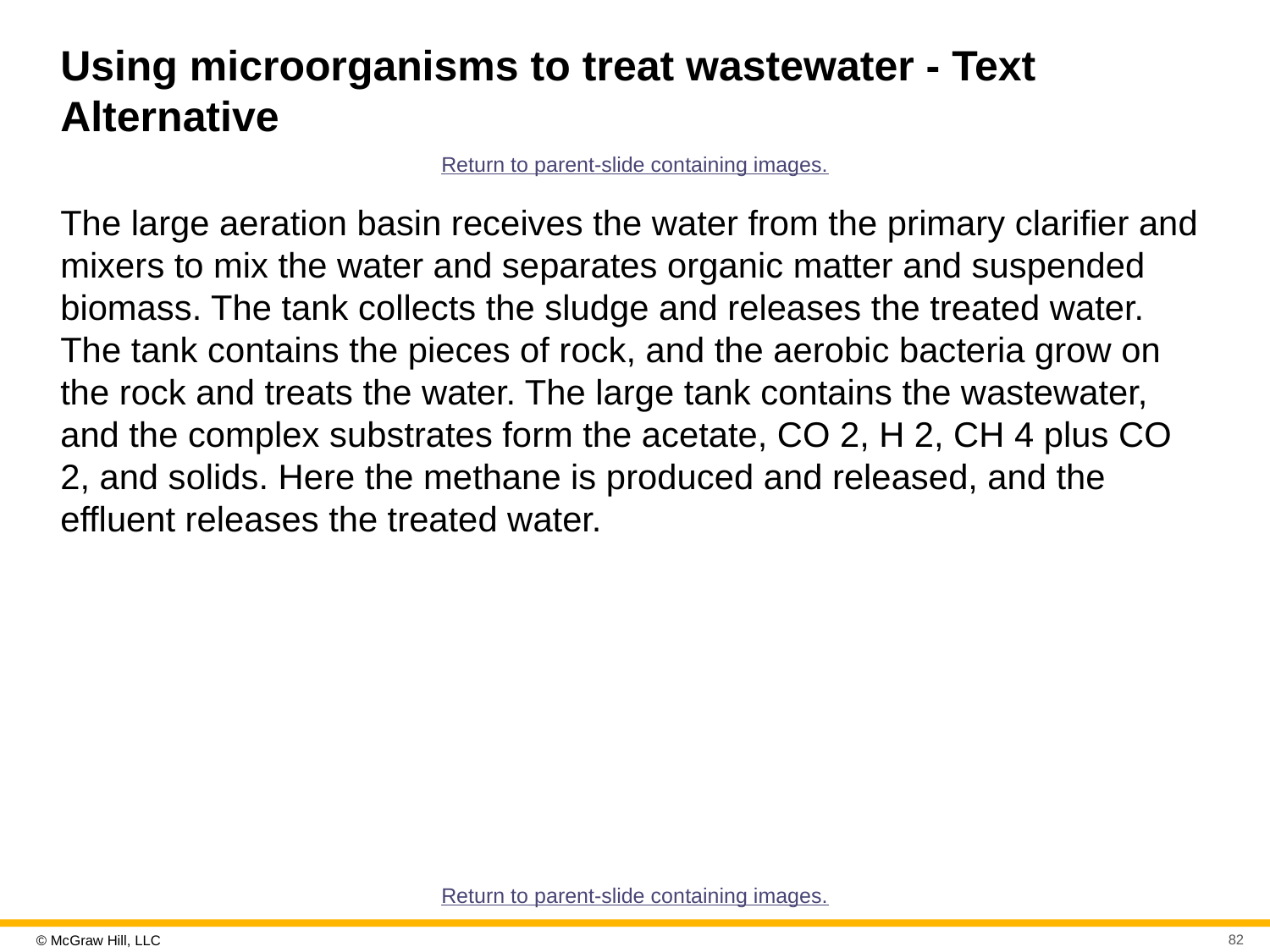

# Using microorganisms to treat wastewater - Text Alternative
Return to parent-slide containing images.
The large aeration basin receives the water from the primary clarifier and mixers to mix the water and separates organic matter and suspended biomass. The tank collects the sludge and releases the treated water. The tank contains the pieces of rock, and the aerobic bacteria grow on the rock and treats the water. The large tank contains the wastewater, and the complex substrates form the acetate, CO 2, H 2, CH 4 plus CO 2, and solids. Here the methane is produced and released, and the effluent releases the treated water.
Return to parent-slide containing images.
82